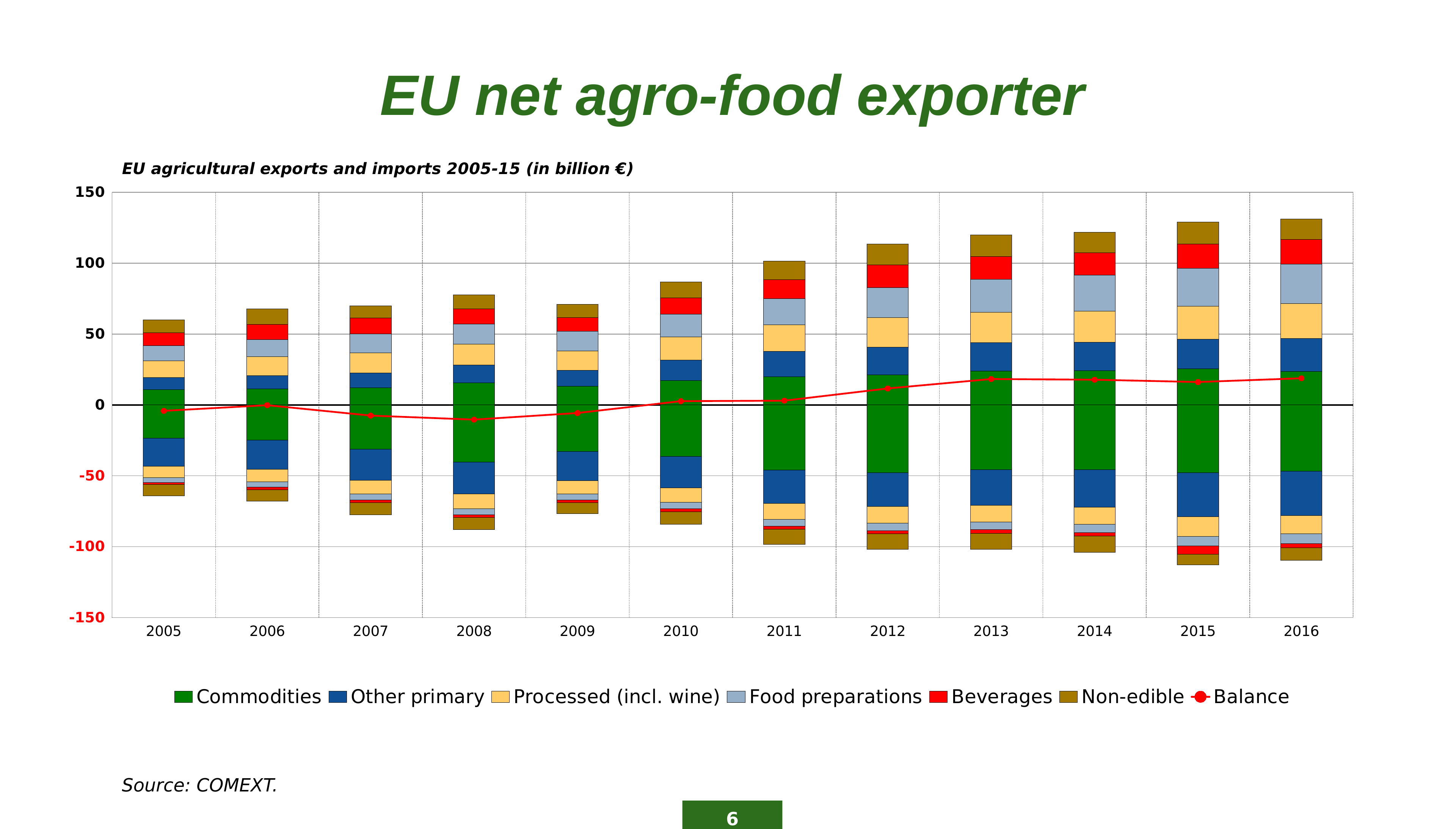

# EU net agro-food exporter

### Chart: EU agricultural exports and imports 2005-15 (in billion €)

| Category | Commodities | Other primary | Processed (incl. wine) | Food preparations | Beverages | Non-edible | Commodities | Other primary | Processed (incl. wine) | Food preparations | Beverages | Non-edible | Balance |
|---|---|---|---|---|---|---|---|---|---|---|---|---|---|
| 2005 | 10.80278873 | 8.602768779999998 | 11.689917240000002 | 10.64690254 | 9.15719324 | 8.965537900000001 | -23.39671947 | -19.84120078 | -8.002265900000001 | -3.52273177 | -1.40486382 | -7.885486230000001 | -4.188159539999993 |
| 2006 | 11.19129358 | 9.57924942 | 13.26300553 | 11.96864391 | 10.68456372 | 11.08080074 | -24.90376077 | -20.43889118 | -8.856821009999999 | -3.8564906499999996 | -1.6960766999999999 | -8.21222876 | -0.19671216999999888 |
| 2007 | 12.00621413 | 10.55054769 | 14.27183391 | 13.190089300000002 | 11.157420470000002 | 8.81875867 | -31.27256356 | -21.915196039999998 | -9.75416899 | -4.1172257 | -1.8416171499999998 | -8.6321114 | -7.538018669999991 |
| 2008 | 15.63045817 | 12.47912477 | 14.80809606 | 14.11563127 | 10.59338336 | 10.0662442 | -40.416768929999996 | -22.457228030000003 | -10.307056460000002 | -4.26786727 | -1.9449228500000002 | -8.67483037 | -10.375736080000017 |
| 2009 | 13.039822749999999 | 11.46281221 | 13.443184650000001 | 13.918254369999998 | 9.77640036 | 9.35759947 | -32.80250406 | -20.70779491 | -9.40879383 | -4.19207281 | -1.88409411 | -7.7025853799999995 | -5.699771290000019 |
| 2010 | 17.21741406 | 14.41737615 | 16.3148967 | 15.95267094 | 11.59219686 | 11.33825459 | -36.32635694 | -22.180690910000003 | -10.063372 | -4.58327492 | -2.12334868 | -8.908144550000001 | 2.647621299999999 |
| 2011 | 19.91234636 | 17.86328898 | 18.759452550000002 | 18.41098606 | 13.459590550000001 | 12.942982779999998 | -46.072690439999995 | -23.5407496 | -11.040586339999999 | -4.993992990000001 | -2.1488003 | -10.573784949999999 | 2.9780426600000065 |
| 2012 | 21.10631594 | 19.69538744 | 20.83813134 | 21.17308221 | 15.92530016 | 14.74018216 | -47.872893340000005 | -23.88885223 | -11.62953668 | -5.26357312 | -2.36247763 | -10.84889956 | 11.612166689999999 |
| 2013 | 23.941946780000002 | 19.90511454 | 21.538515309999998 | 23.238721440000003 | 15.95398013 | 15.439892210000002 | -45.66742897 | -25.048476360000002 | -11.82709945 | -5.53314697 | -2.4424010899999997 | -11.244480240000001 | 18.255137329999982 |
| 2014 | 24.26773093 | 19.96128125 | 21.94490867 | 25.382255100000002 | 15.80397154 | 14.47722669 | -45.67247115999999 | -26.444969370000003 | -12.11351675 | -5.87551833 | -2.5091544599999995 | -11.455320169999998 | 17.766423939999992 |
| 2015 | 25.433 | 20.928 | 23.293 | 26.725 | 17.208 | 15.443 | -47.796 | -31.006 | -14.071 | -6.711 | -5.745 | -7.452 | 16.149 |
| 2016 | 23.68 | 23.321 | 24.442 | 27.83 | 17.325 | 14.526 | -46.758 | -31.232 | -13.035 | -6.922 | -2.902 | -8.648 | 18.792 |
Source: COMEXT.
6